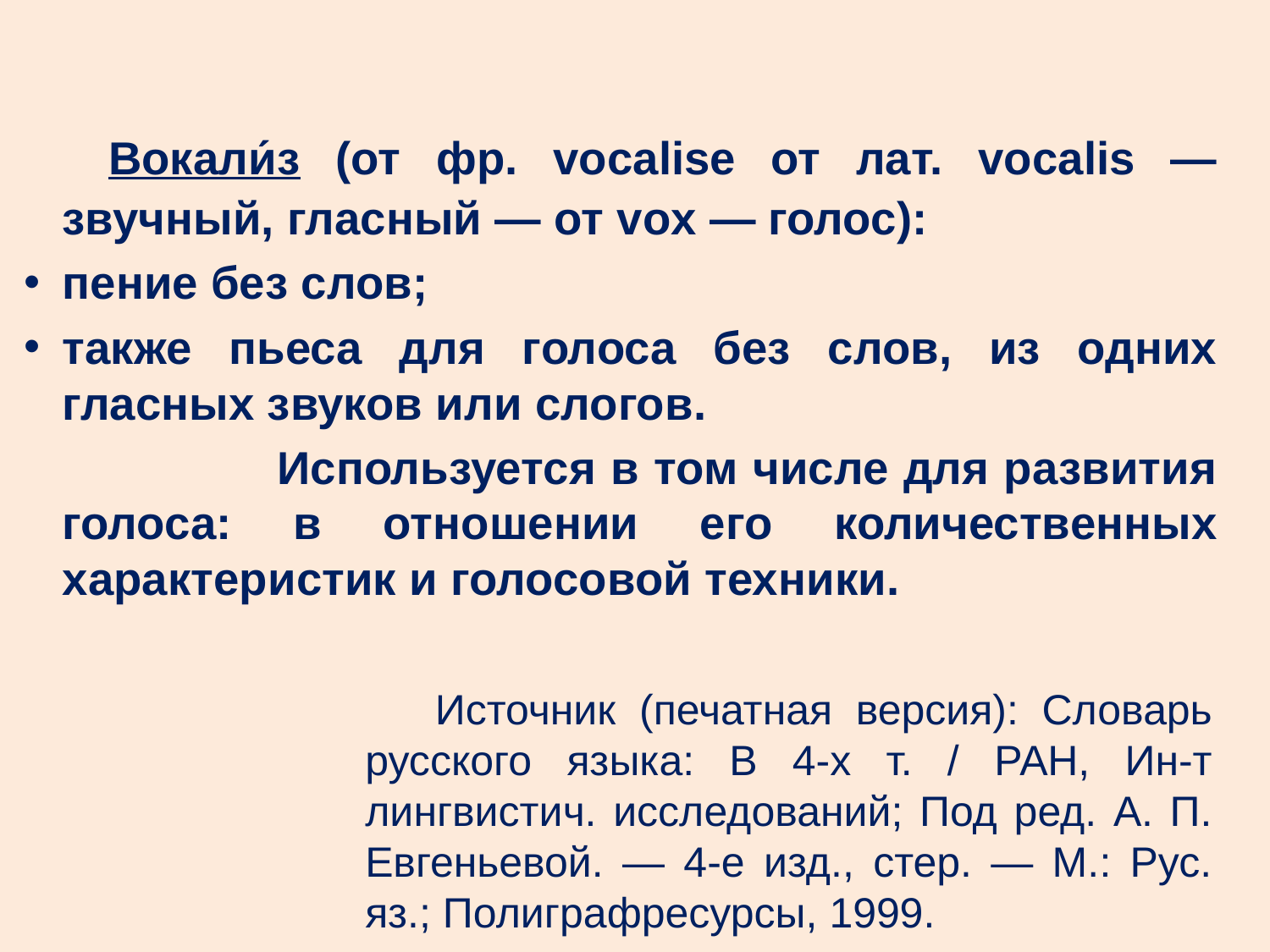

Вокали́з (от фр. vocalise от лат. vocalis — звучный, гласный — от vox — голос):
пение без слов;
также пьеса для голоса без слов, из одних гласных звуков или слогов.
                 Используется в том числе для развития голоса: в отношении его количественных характеристик и голосовой техники.

     Источник (печатная версия): Словарь русского языка: В 4-х т. / РАН, Ин-т лингвистич. исследований; Под ред. А. П. Евгеньевой. — 4-е изд., стер. — М.: Рус. яз.; Полиграфресурсы, 1999.